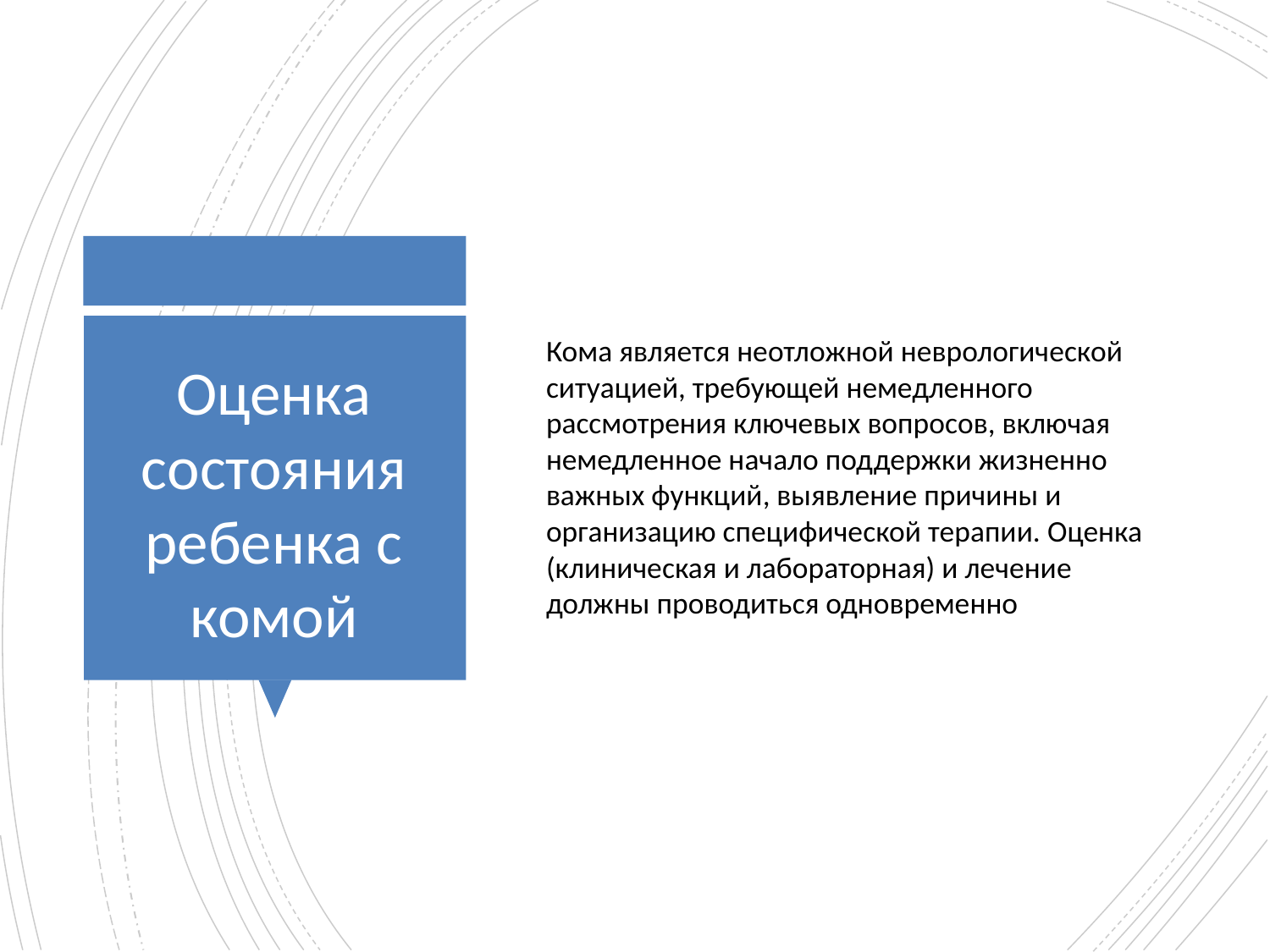

Кома является неотложной неврологической ситуацией, требующей немедленного рассмотрения ключевых вопросов, включая немедленное начало поддержки жизненно важных функций, выявление причины и организацию специфической терапии. Оценка (клиническая и лабораторная) и лечение должны проводиться одновременно

# Оценка состояния ребенка с комой